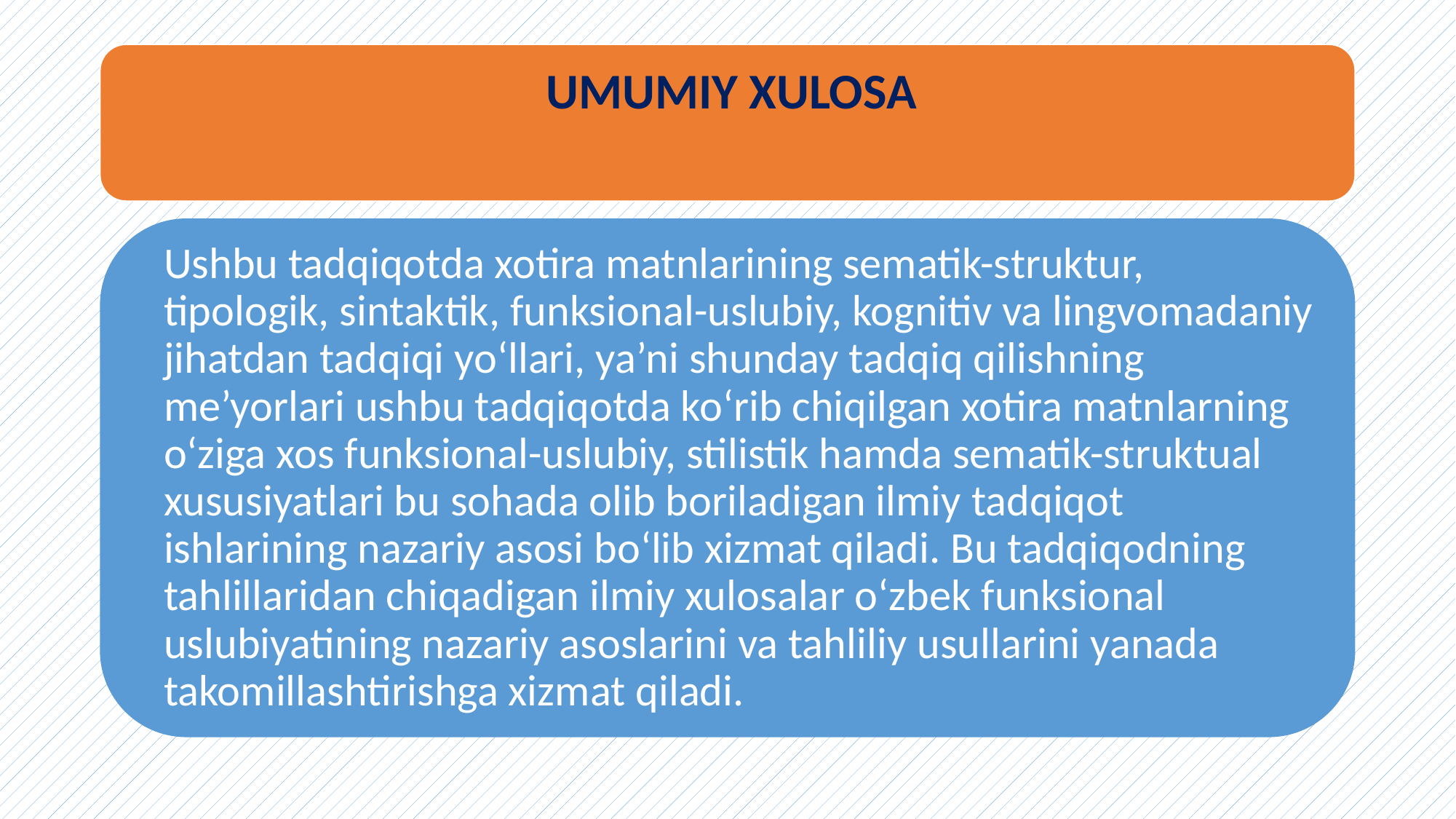

UMUMIY XULOSA
Ushbu tadqiqotda xotira matnlarining sematik-struktur, tipologik, sintaktik, funksional-uslubiy, kognitiv va lingvomadaniy jihatdan tadqiqi yo‘llari, ya’ni shunday tadqiq qilishning me’yorlari ushbu tadqiqotda ko‘rib chiqilgan xotira matnlarning o‘ziga xos funksional-uslubiy, stilistik hamda sematik-struktual xususiyatlari bu sohada olib boriladigan ilmiy tadqiqot ishlarining nazariy asosi bo‘lib xizmat qiladi. Bu tadqiqodning tahlillaridan chiqadigan ilmiy xulosalar o‘zbek funksional uslubiyatining nazariy asoslarini va tahliliy usullarini yanada takomillashtirishga xizmat qiladi.